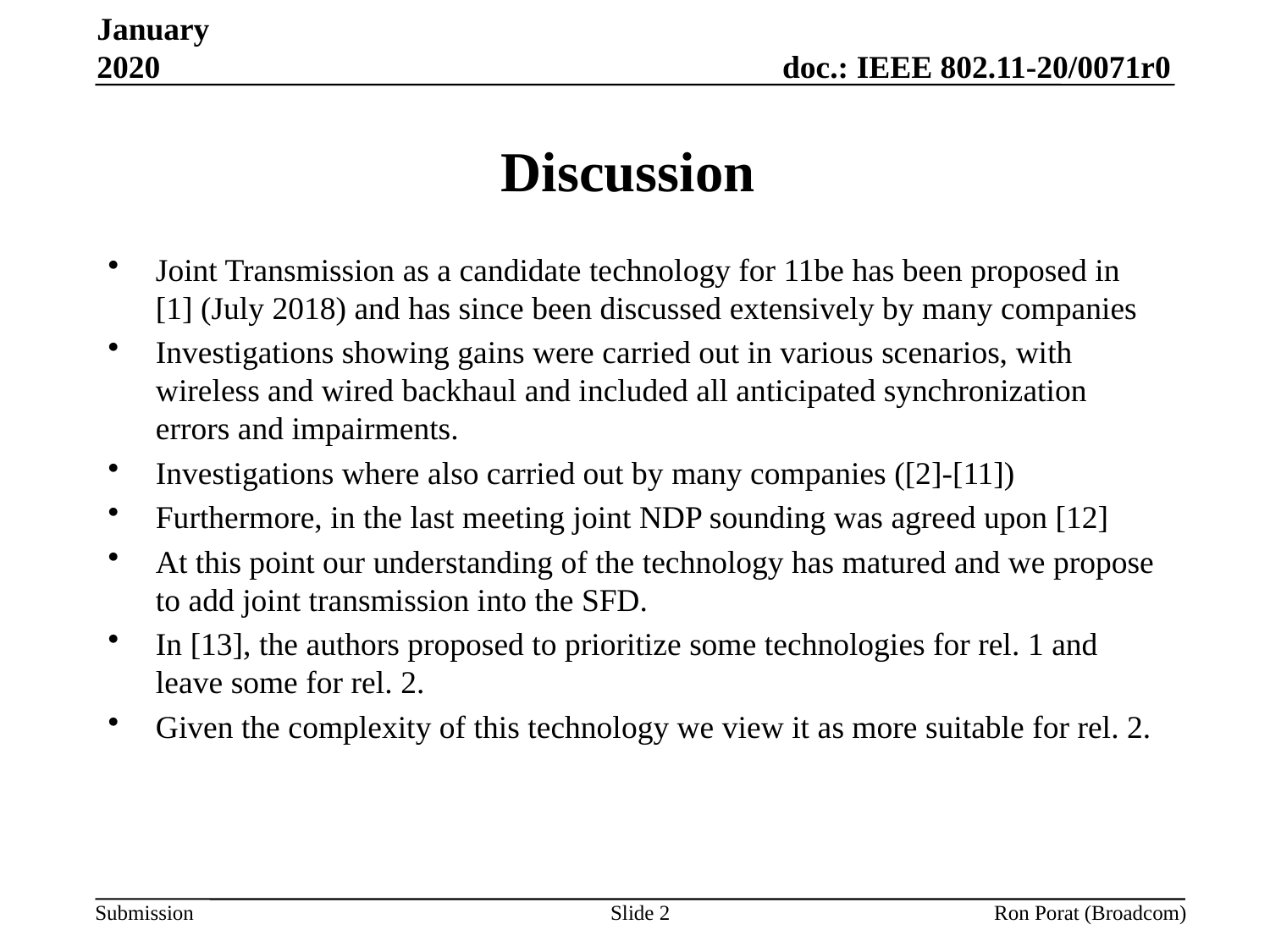

January 2020
# Discussion
Joint Transmission as a candidate technology for 11be has been proposed in [1] (July 2018) and has since been discussed extensively by many companies
Investigations showing gains were carried out in various scenarios, with wireless and wired backhaul and included all anticipated synchronization errors and impairments.
Investigations where also carried out by many companies ([2]-[11])
Furthermore, in the last meeting joint NDP sounding was agreed upon [12]
At this point our understanding of the technology has matured and we propose to add joint transmission into the SFD.
In [13], the authors proposed to prioritize some technologies for rel. 1 and leave some for rel. 2.
Given the complexity of this technology we view it as more suitable for rel. 2.

Slide 2
Ron Porat (Broadcom)